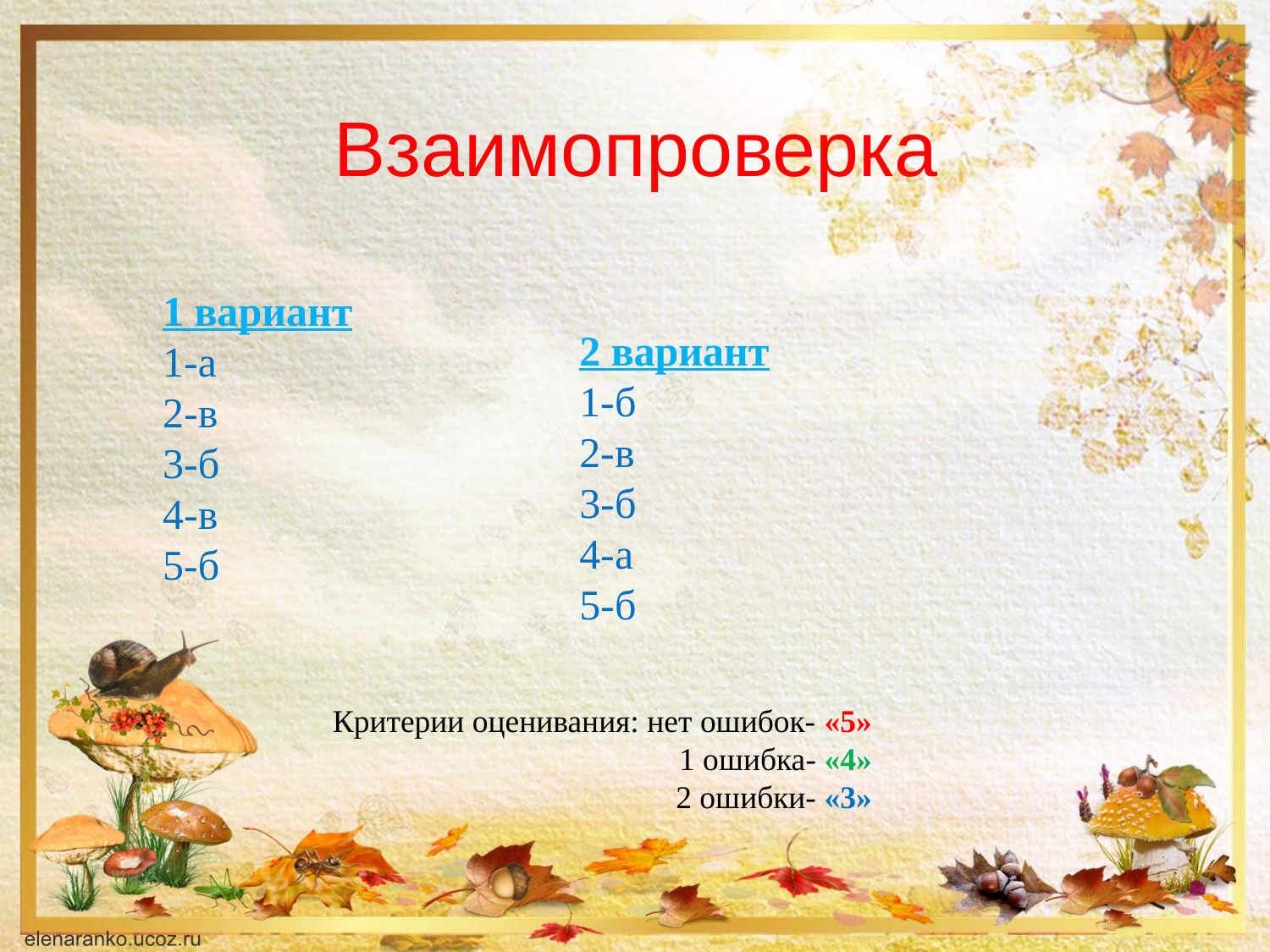

# Взаимопроверка
1 вариант
1-а
2-в
3-б
4-в
5-б
2 вариант
1-б
2-в
3-б
4-а
5-б
Критерии оценивания: нет ошибок- «5»
                                         1 ошибка- «4»
                                          2 ошибки- «3»